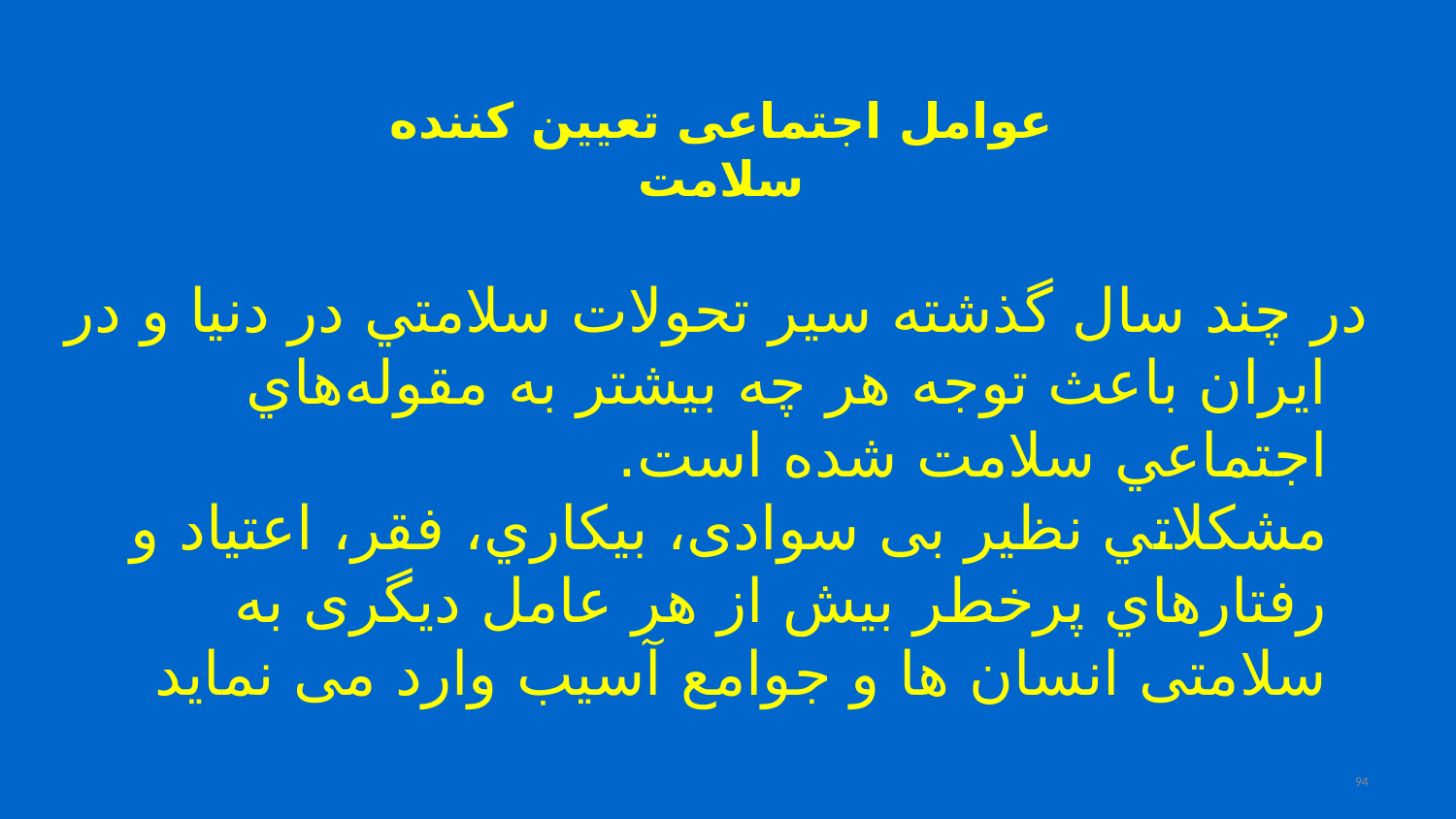

عوامل اجتماعی تعیین کننده سلامت
# در چند سال گذشته سير تحولات سلامتي در دنيا و در ايران باعث توجه هر چه بيشتر به مقوله‌هاي اجتماعي سلامت شده است. مشکلاتي نظير بی سوادی، بيکاري، فقر، اعتياد و رفتارهاي پرخطر بیش از هر عامل دیگری به سلامتی انسان ها و جوامع آسیب وارد می نماید
94